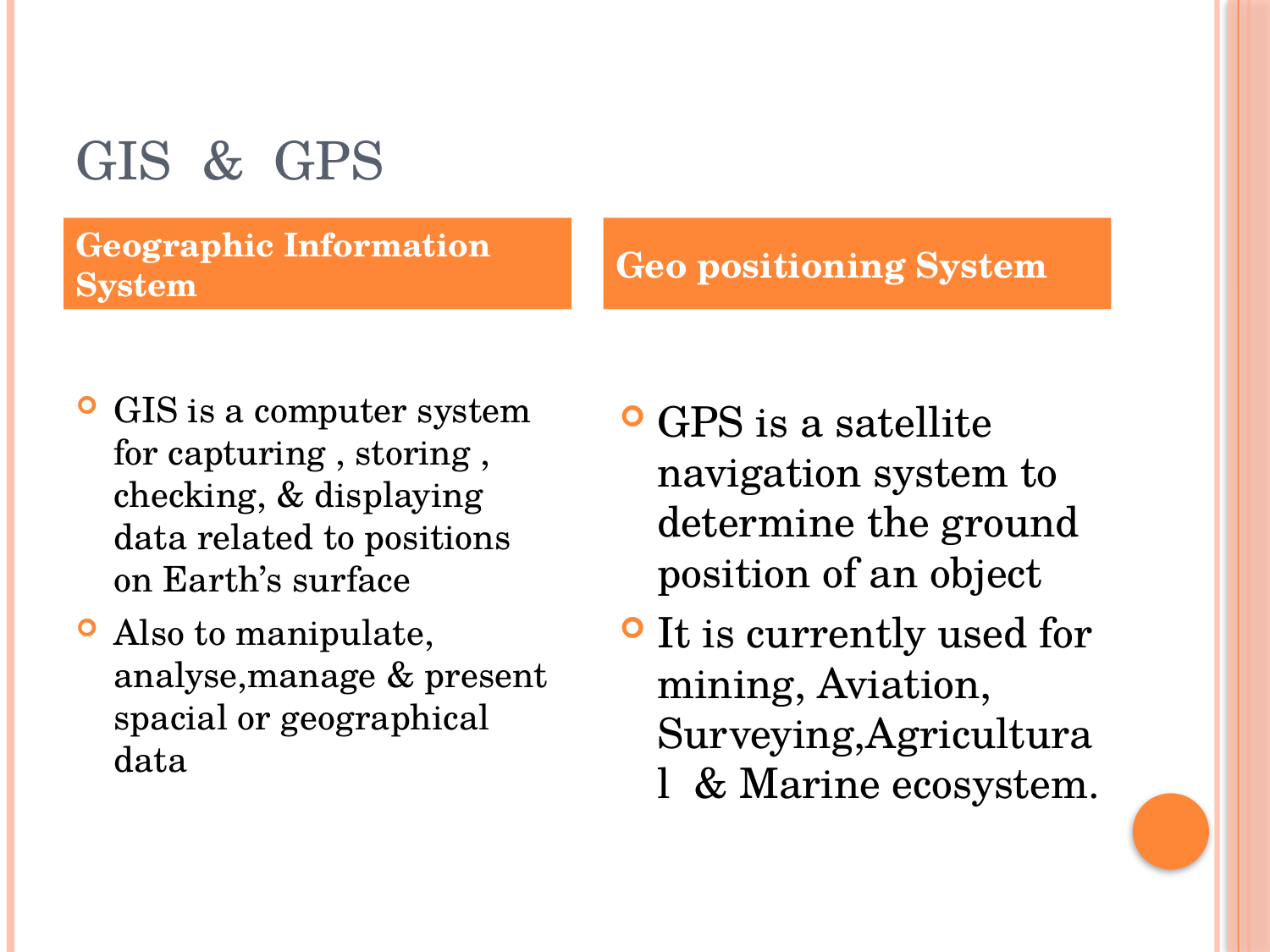

# GIS  &  GPS
Geographic Information System
Geo positioning System

GIS is a computer system for capturing , storing , checking, & displaying data related to positions on Earth’s surface
Also to manipulate, analyse,manage & present spacial or geographical data

GPS is a satellite navigation system to determine the ground position of an object
It is currently used for mining, Aviation, Surveying,Agricultural  & Marine ecosystem.